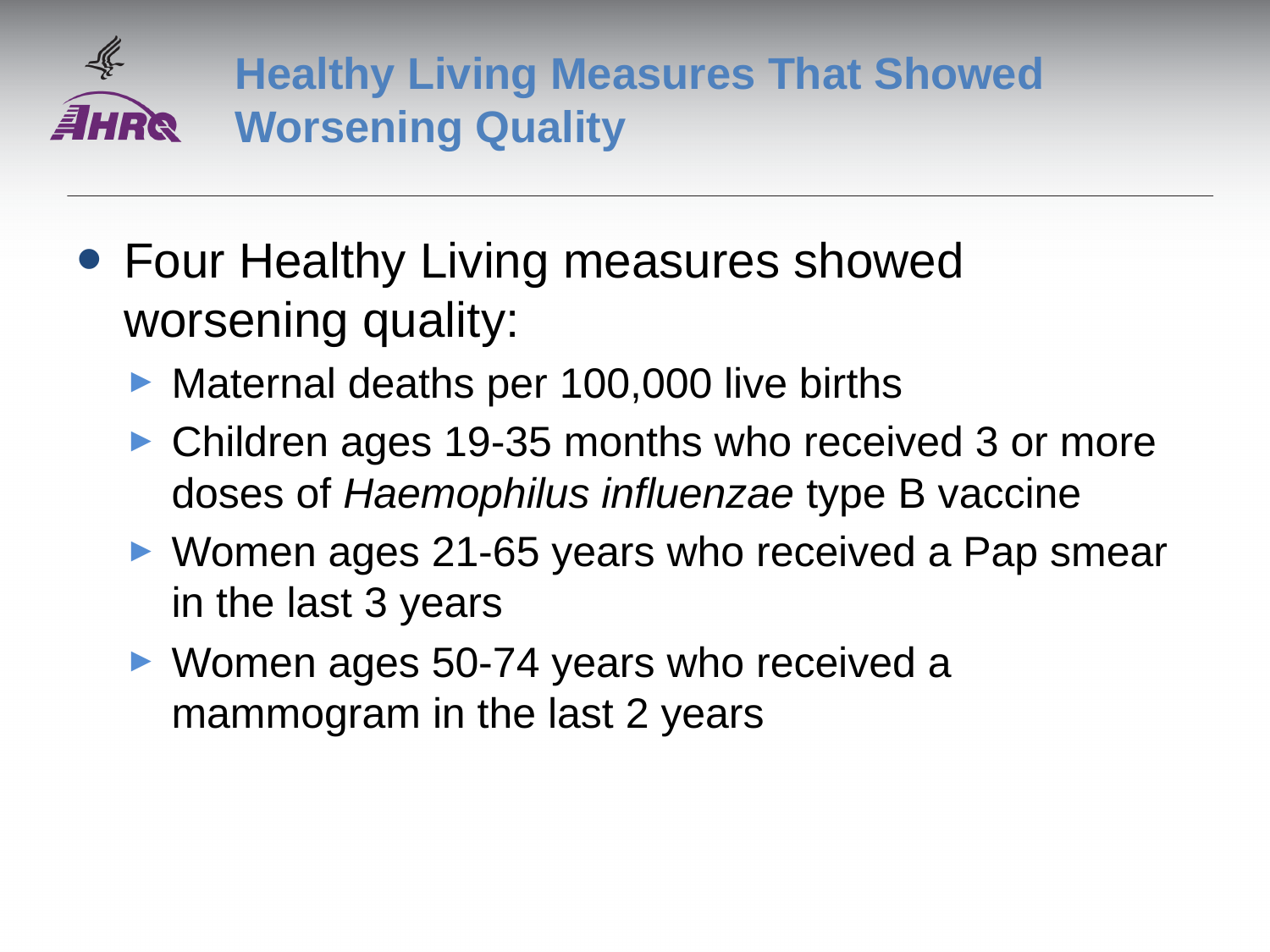

# Healthy Living Measures That Showed Worsening Quality
Four Healthy Living measures showed worsening quality:
Maternal deaths per 100,000 live births
Children ages 19-35 months who received 3 or more doses of Haemophilus influenzae type B vaccine
Women ages 21-65 years who received a Pap smear in the last 3 years
Women ages 50-74 years who received a mammogram in the last 2 years